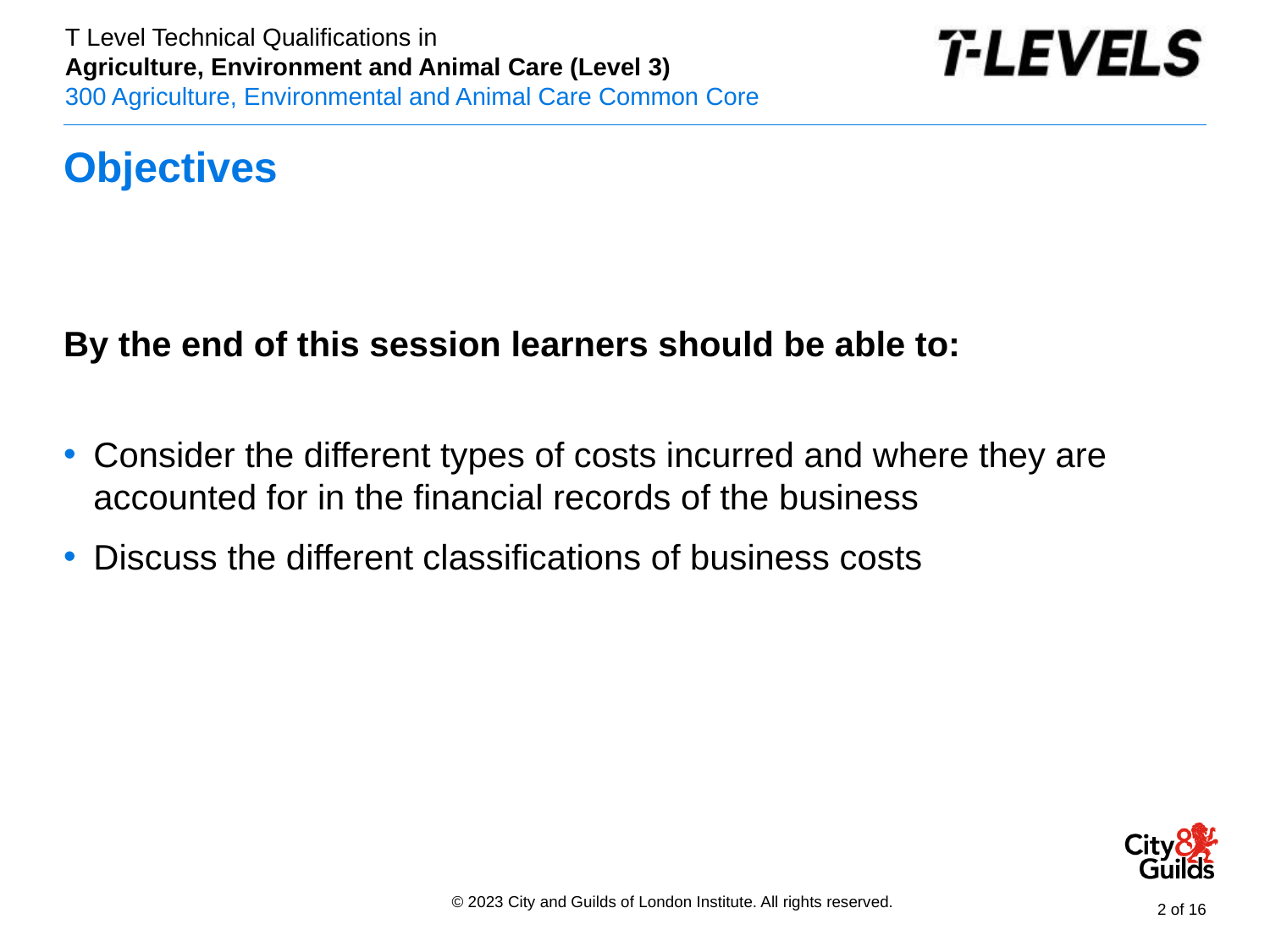

# Objectives

By the end of this session learners should be able to:

Consider the different types of costs incurred and where they are accounted for in the financial records of the business
Discuss the different classifications of business costs